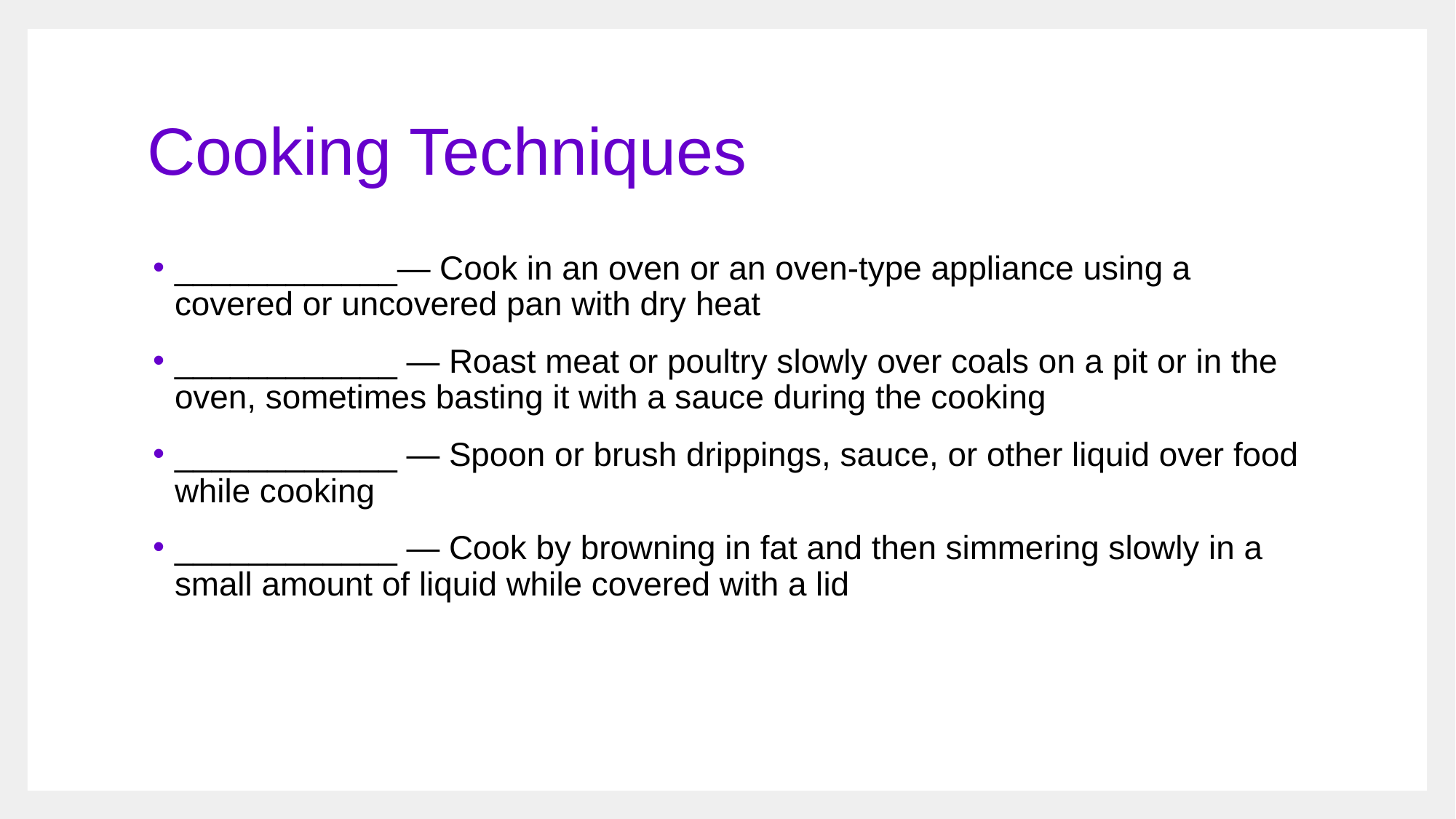

# Cooking Techniques
____________— Cook in an oven or an oven-type appliance using a covered or uncovered pan with dry heat
____________ — Roast meat or poultry slowly over coals on a pit or in the oven, sometimes basting it with a sauce during the cooking
____________ — Spoon or brush drippings, sauce, or other liquid over food while cooking
____________ — Cook by browning in fat and then simmering slowly in a small amount of liquid while covered with a lid